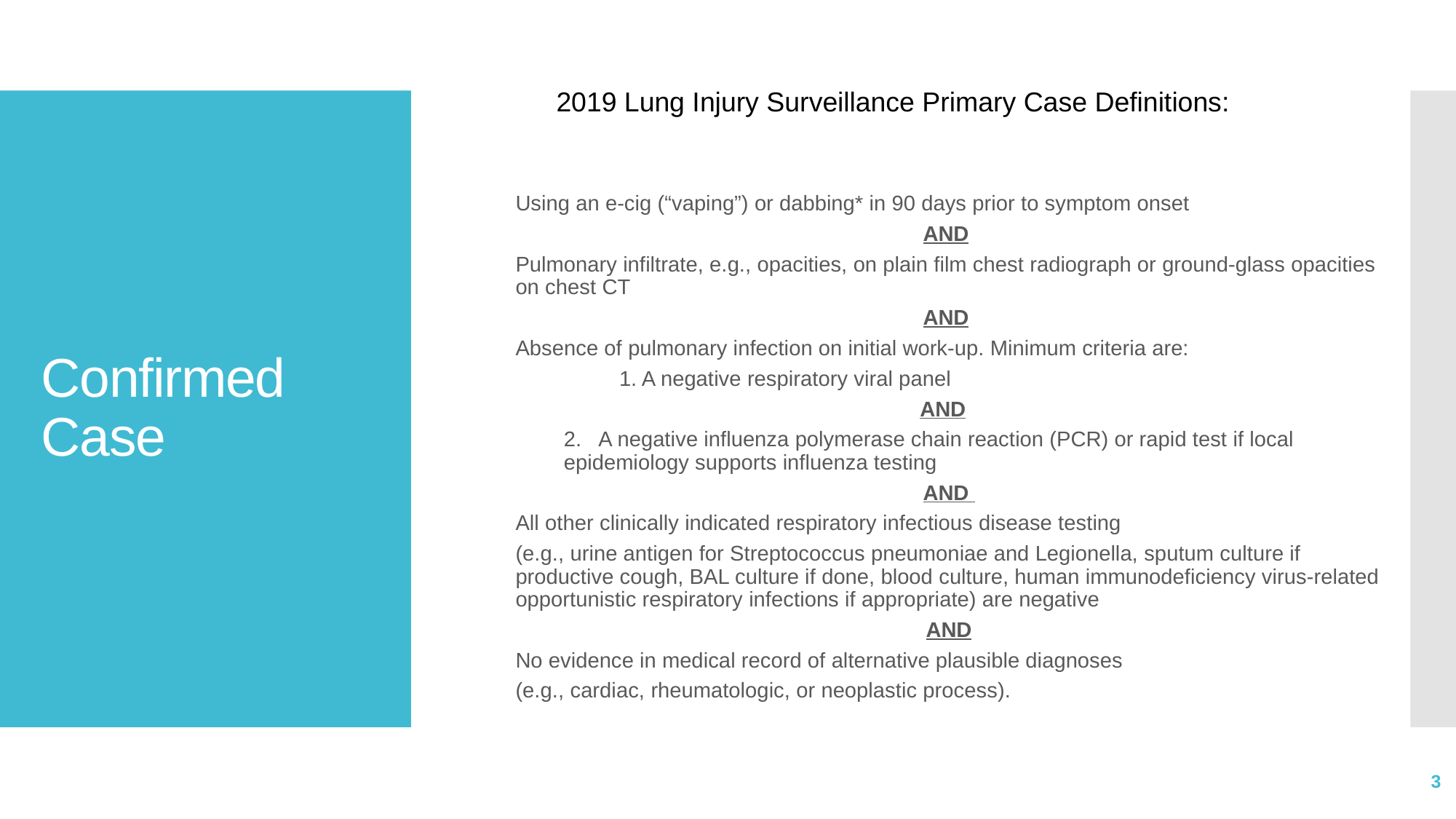

2019 Lung Injury Surveillance Primary Case Definitions:
# Confirmed Case
Using an e-cig (“vaping”) or dabbing* in 90 days prior to symptom onset
AND
Pulmonary infiltrate, e.g., opacities, on plain film chest radiograph or ground-glass opacities on chest CT
AND
Absence of pulmonary infection on initial work-up. Minimum criteria are:
   	1. A negative respiratory viral panel
AND
2.   A negative influenza polymerase chain reaction (PCR) or rapid test if local epidemiology supports influenza testing
AND
All other clinically indicated respiratory infectious disease testing
(e.g., urine antigen for Streptococcus pneumoniae and Legionella, sputum culture if productive cough, BAL culture if done, blood culture, human immunodeficiency virus-related opportunistic respiratory infections if appropriate) are negative
AND
No evidence in medical record of alternative plausible diagnoses
(e.g., cardiac, rheumatologic, or neoplastic process).

3